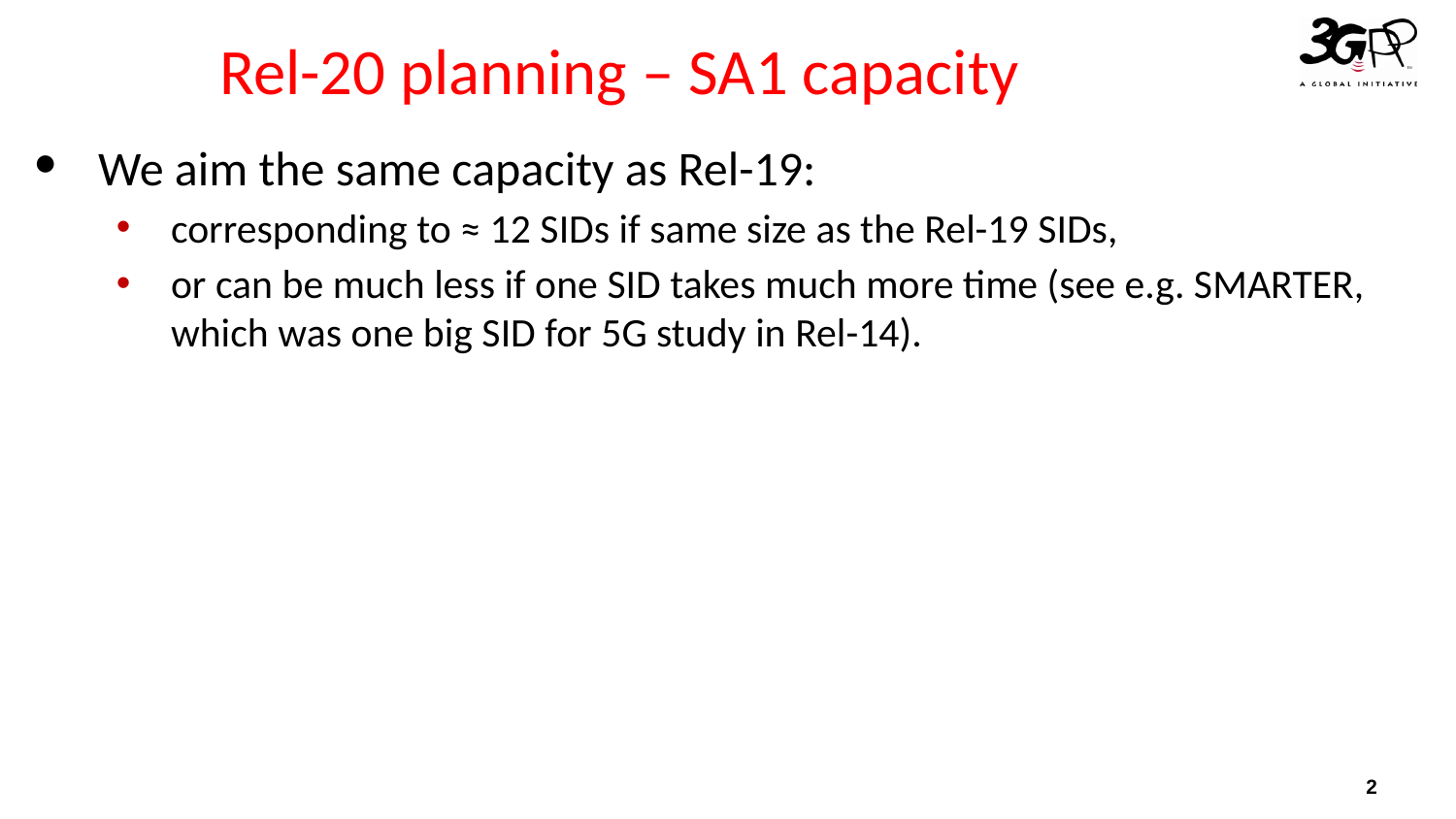

# Rel-20 planning – SA1 capacity
We aim the same capacity as Rel-19:
corresponding to ≈ 12 SIDs if same size as the Rel-19 SIDs,
or can be much less if one SID takes much more time (see e.g. SMARTER, which was one big SID for 5G study in Rel-14).